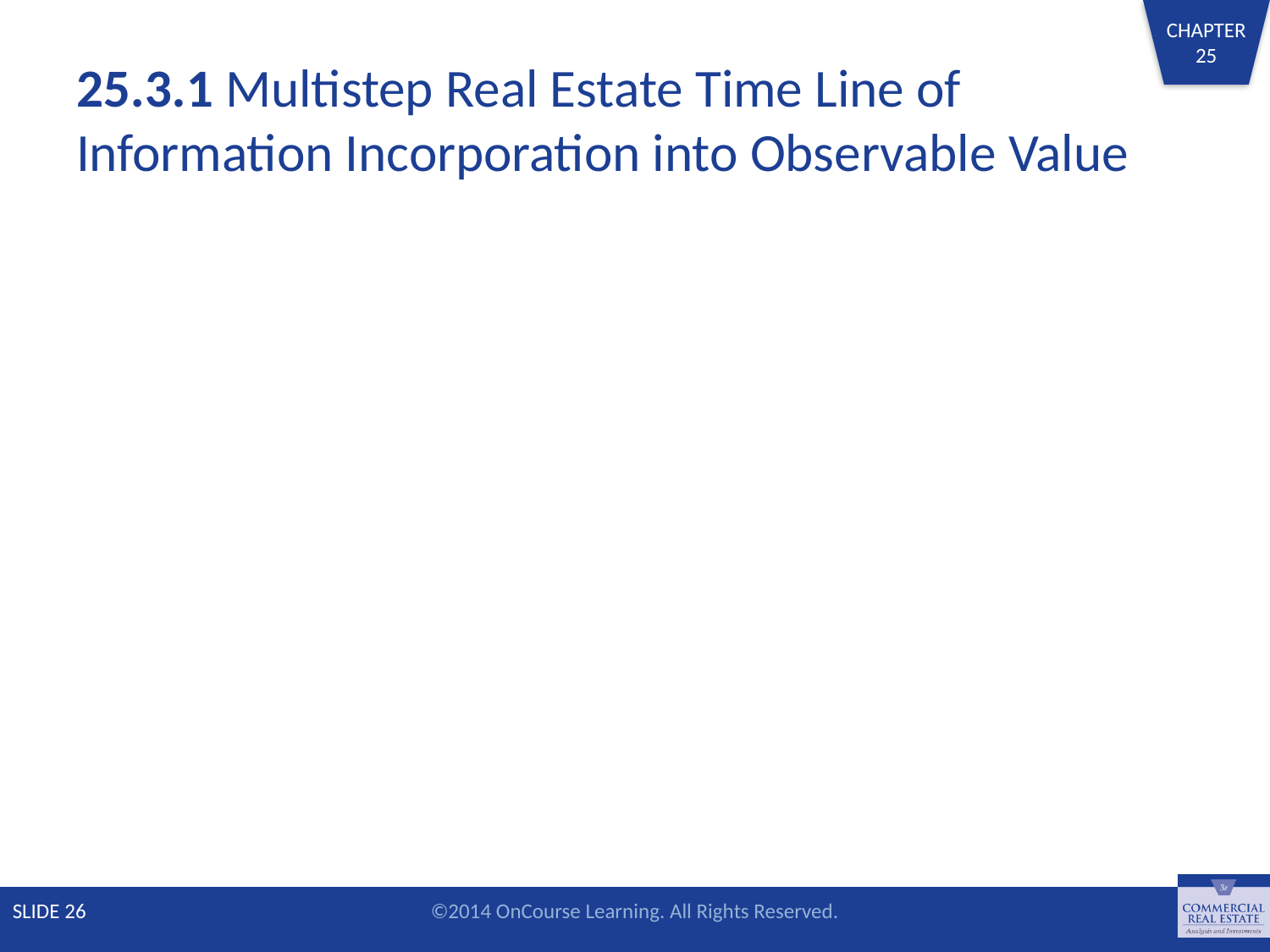

# 25.3.1 Multistep Real Estate Time Line of Information Incorporation into Observable Value

SLIDE 26